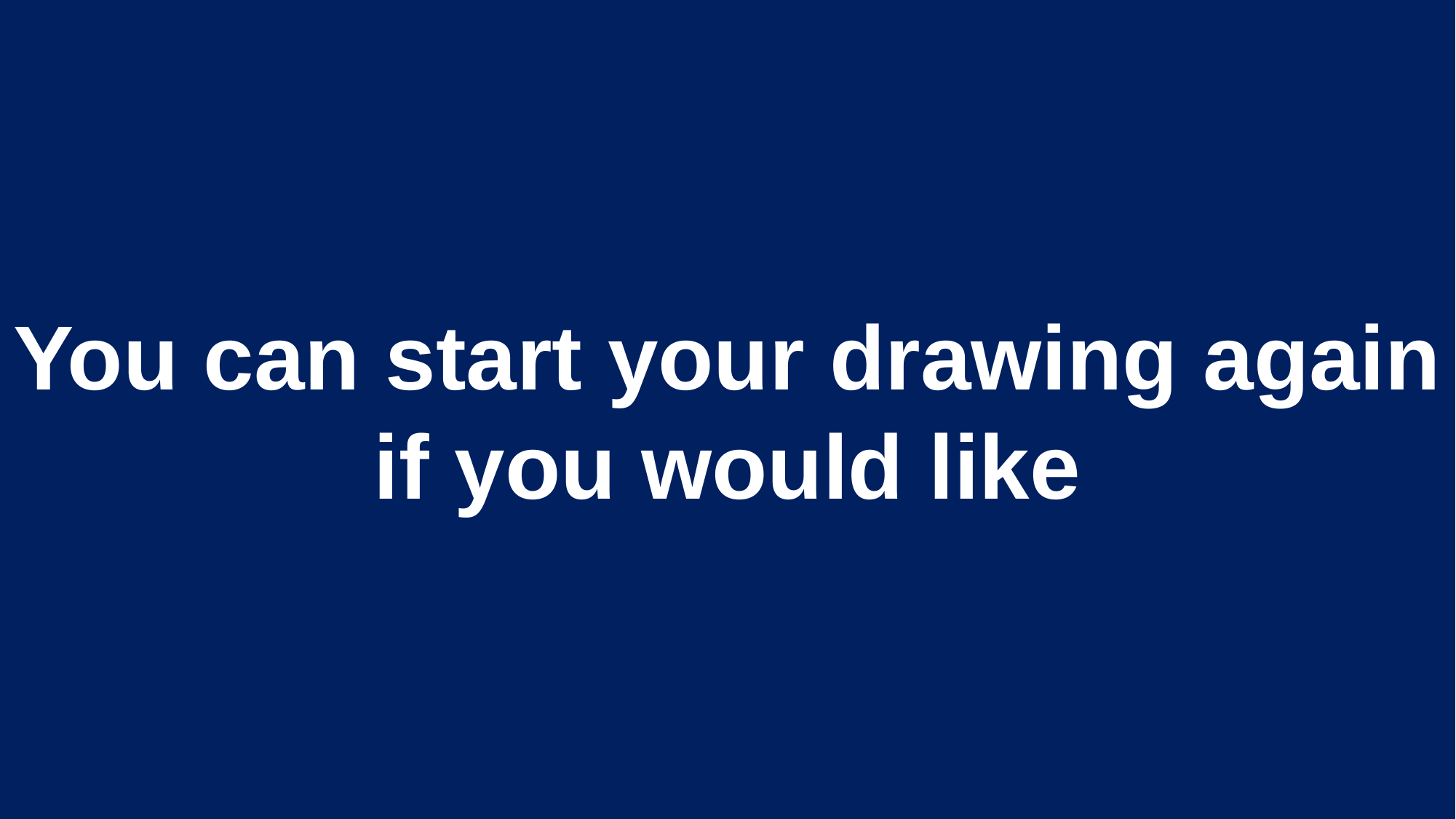

You can start your drawing again if you would like